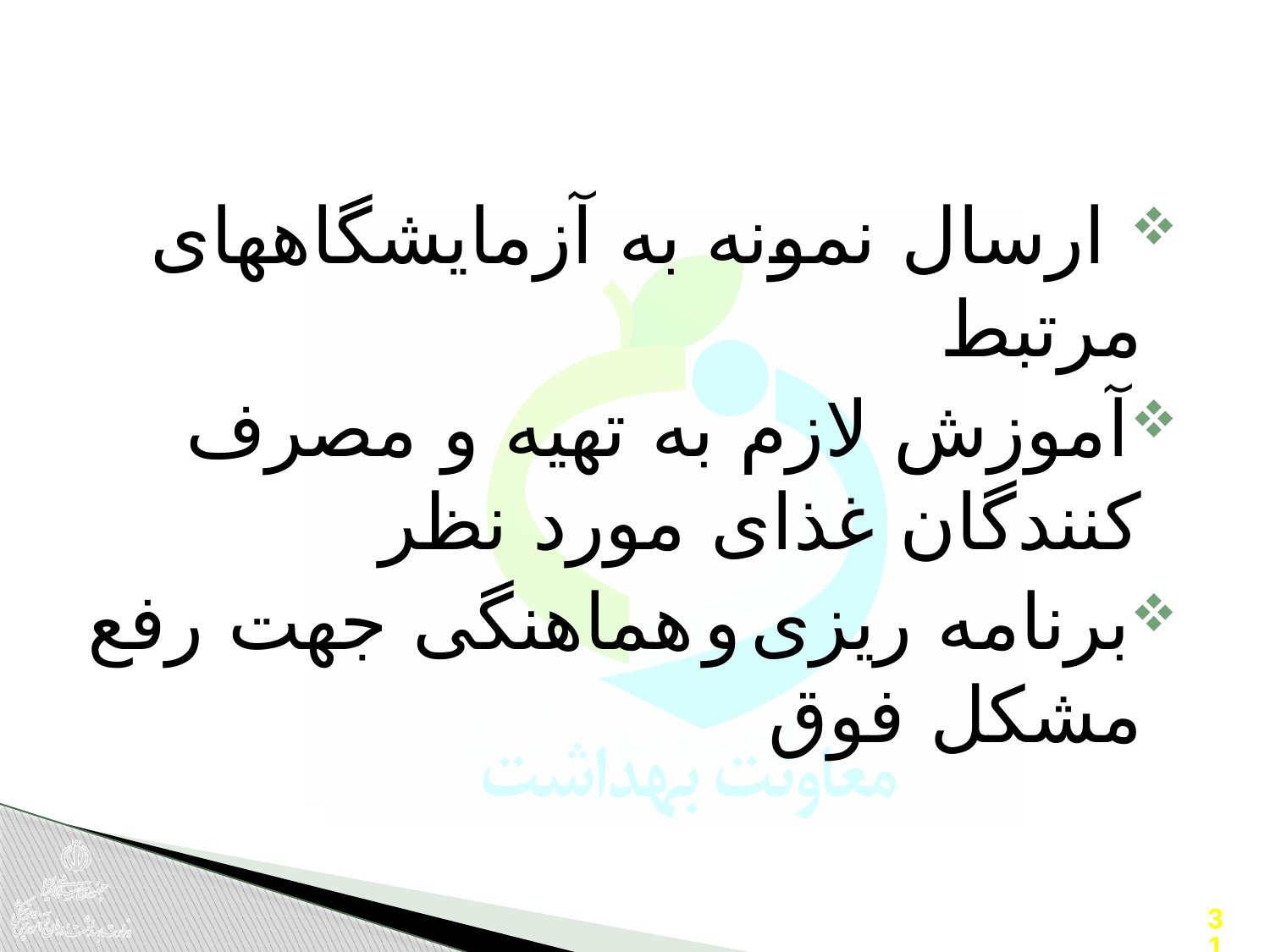

ارسال نمونه به آزمایشگاههای مرتبط
آموزش لازم به تهیه و مصرف کنندگان غذای مورد نظر
برنامه ریزی و هماهنگی جهت رفع مشکل فوق
31